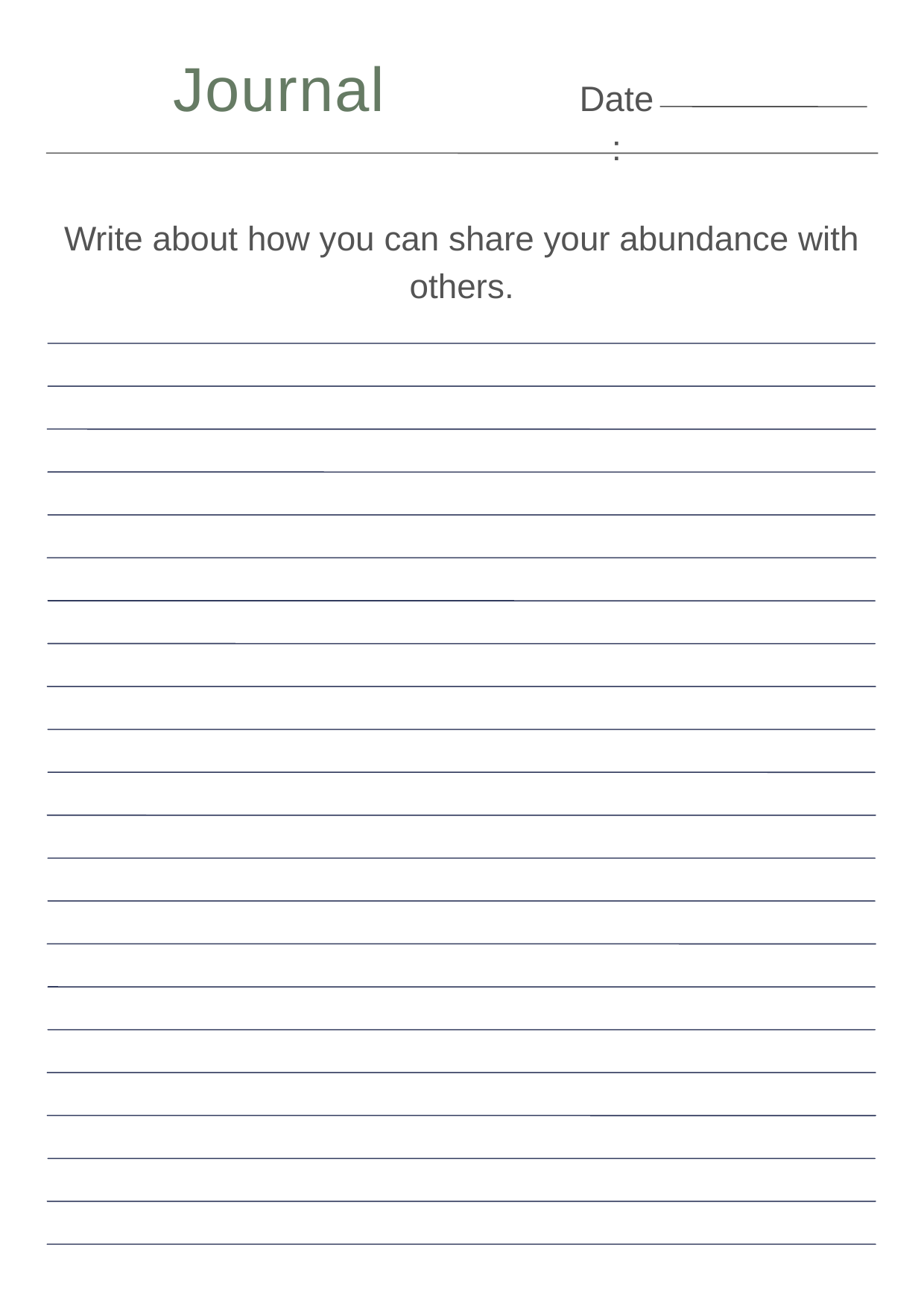

Journal
Date:

Write about how you can share your abundance with others.